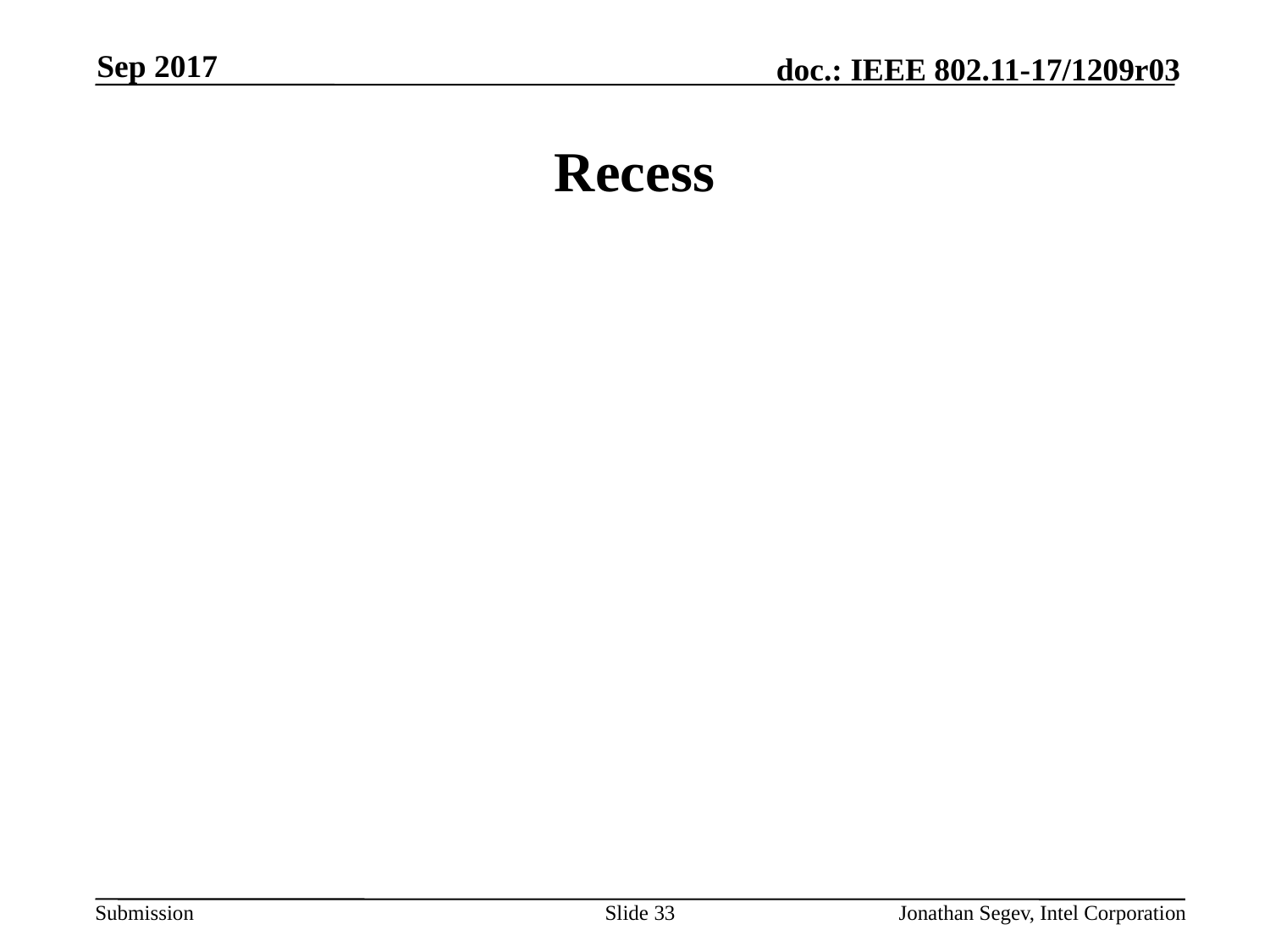

Sep 2017
# Recess

Slide 33
Jonathan Segev, Intel Corporation